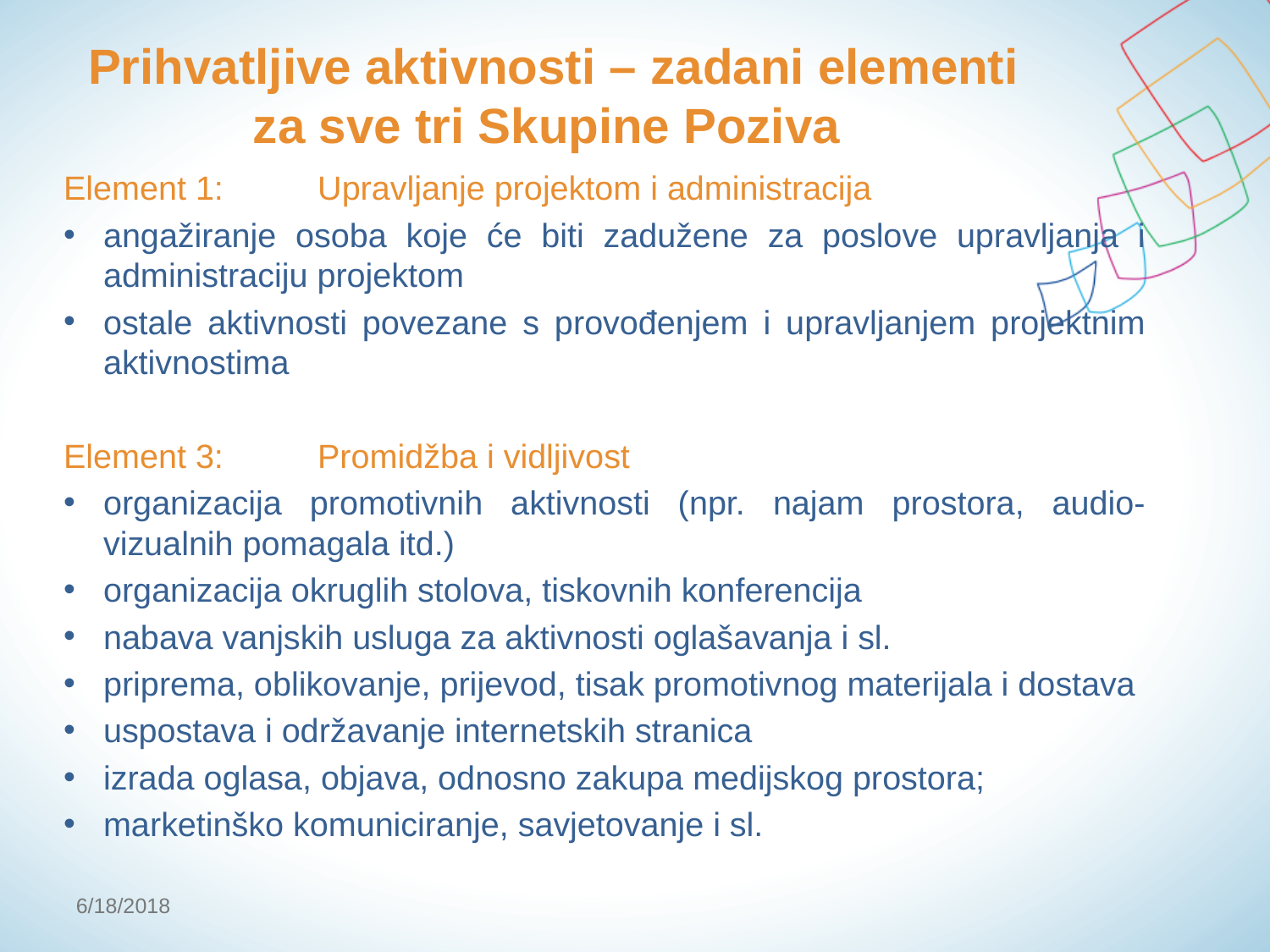

# Prihvatljive aktivnosti – zadani elementi za sve tri Skupine Poziva
Element 1: 	Upravljanje projektom i administracija
angažiranje osoba koje će biti zadužene za poslove upravljanja i administraciju projektom
ostale aktivnosti povezane s provođenjem i upravljanjem projektnim aktivnostima

Element 3: 	Promidžba i vidljivost
organizacija promotivnih aktivnosti (npr. najam prostora, audio-vizualnih pomagala itd.)
organizacija okruglih stolova, tiskovnih konferencija
nabava vanjskih usluga za aktivnosti oglašavanja i sl.
priprema, oblikovanje, prijevod, tisak promotivnog materijala i dostava
uspostava i održavanje internetskih stranica
izrada oglasa, objava, odnosno zakupa medijskog prostora;
marketinško komuniciranje, savjetovanje i sl.